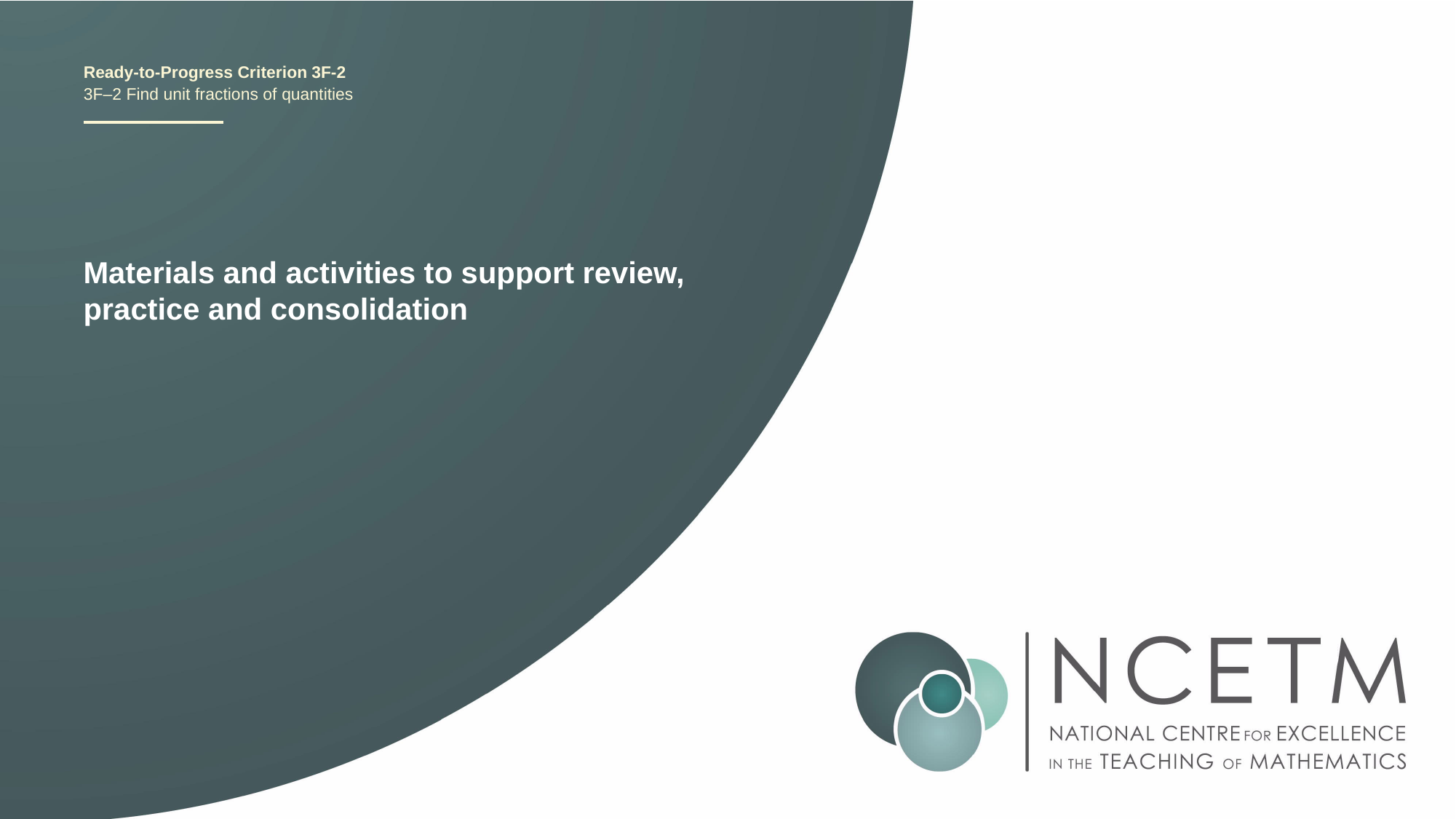

3F-2
3F–2 Find unit fractions of quantities